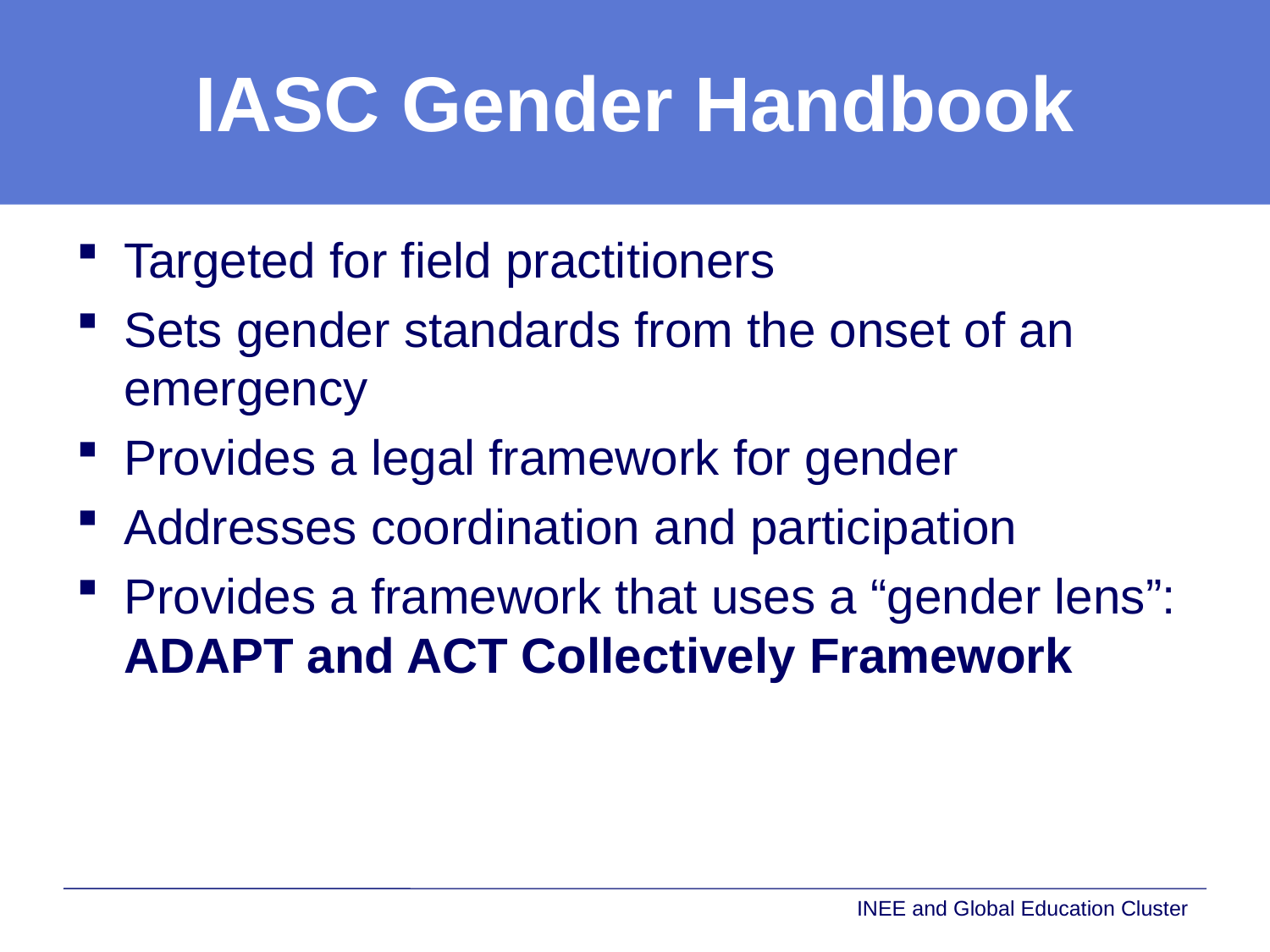

# IASC Gender Handbook
Targeted for field practitioners
Sets gender standards from the onset of an emergency
Provides a legal framework for gender
Addresses coordination and participation
Provides a framework that uses a “gender lens”: ADAPT and ACT Collectively Framework
INEE and Global Education Cluster